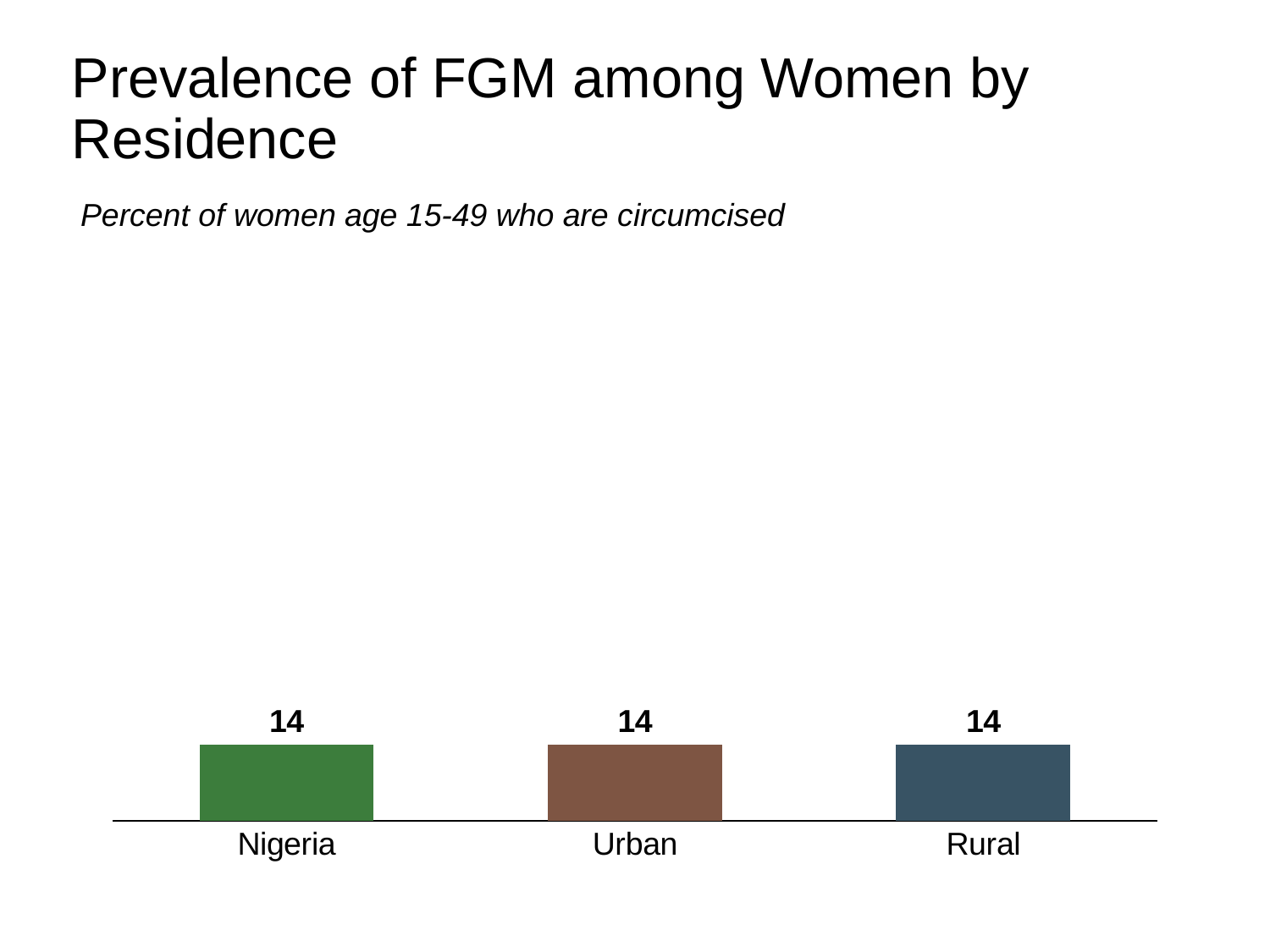

# Prevalence of FGM among Women by Residence
 Percent of women age 15-49 who are circumcised

### Chart

| Category | Nigeria |
|---|---|
| Nigeria | 14.0 |
| Urban | 14.0 |
| Rural | 14.0 |